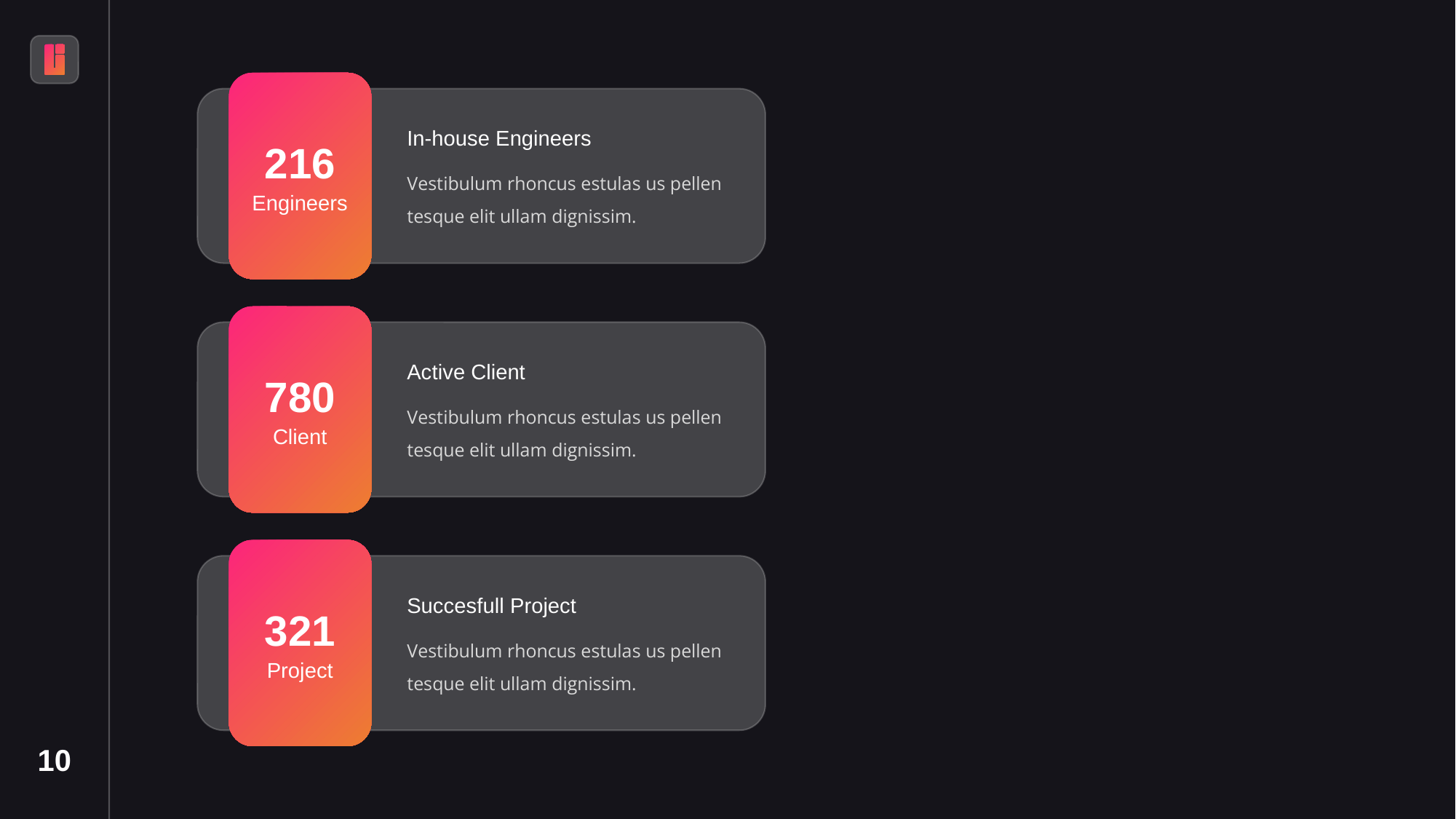

In-house Engineers
Vestibulum rhoncus estulas us pellen tesque elit ullam dignissim.
216
Engineers

Active Client
Vestibulum rhoncus estulas us pellen tesque elit ullam dignissim.
780
Client

Succesfull Project
Vestibulum rhoncus estulas us pellen tesque elit ullam dignissim.
321
Project